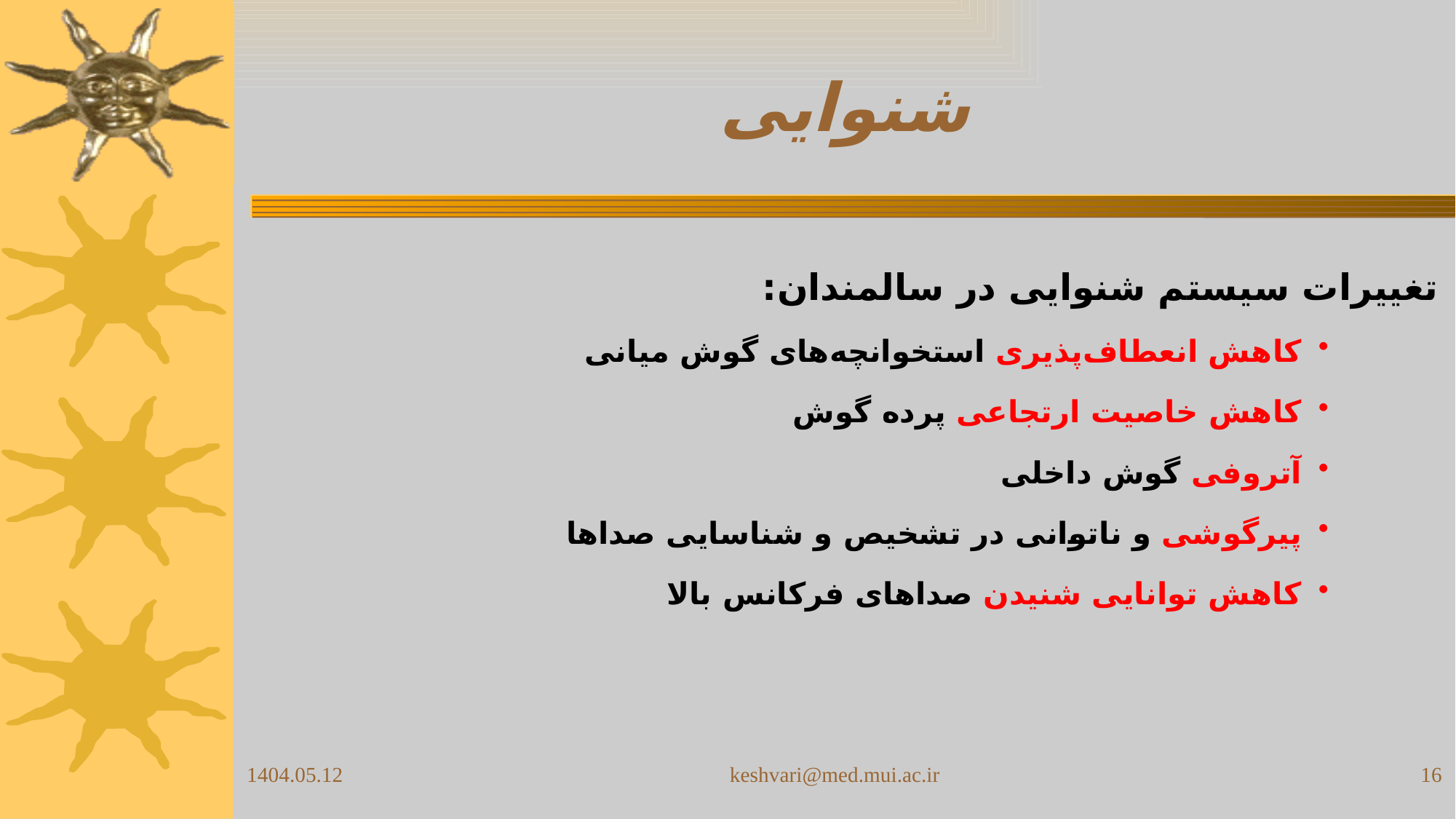

# شنوایی
تغییرات سیستم شنوایی در سالمندان:
کاهش انعطاف‌پذیری استخوانچه‌های گوش میانی
کاهش خاصیت ارتجاعی پرده گوش
آتروفی گوش داخلی
پیرگوشی و ناتوانی در تشخیص و شناسایی صداها
کاهش توانایی شنیدن صداهای فرکانس بالا
1404.05.12
keshvari@med.mui.ac.ir
16